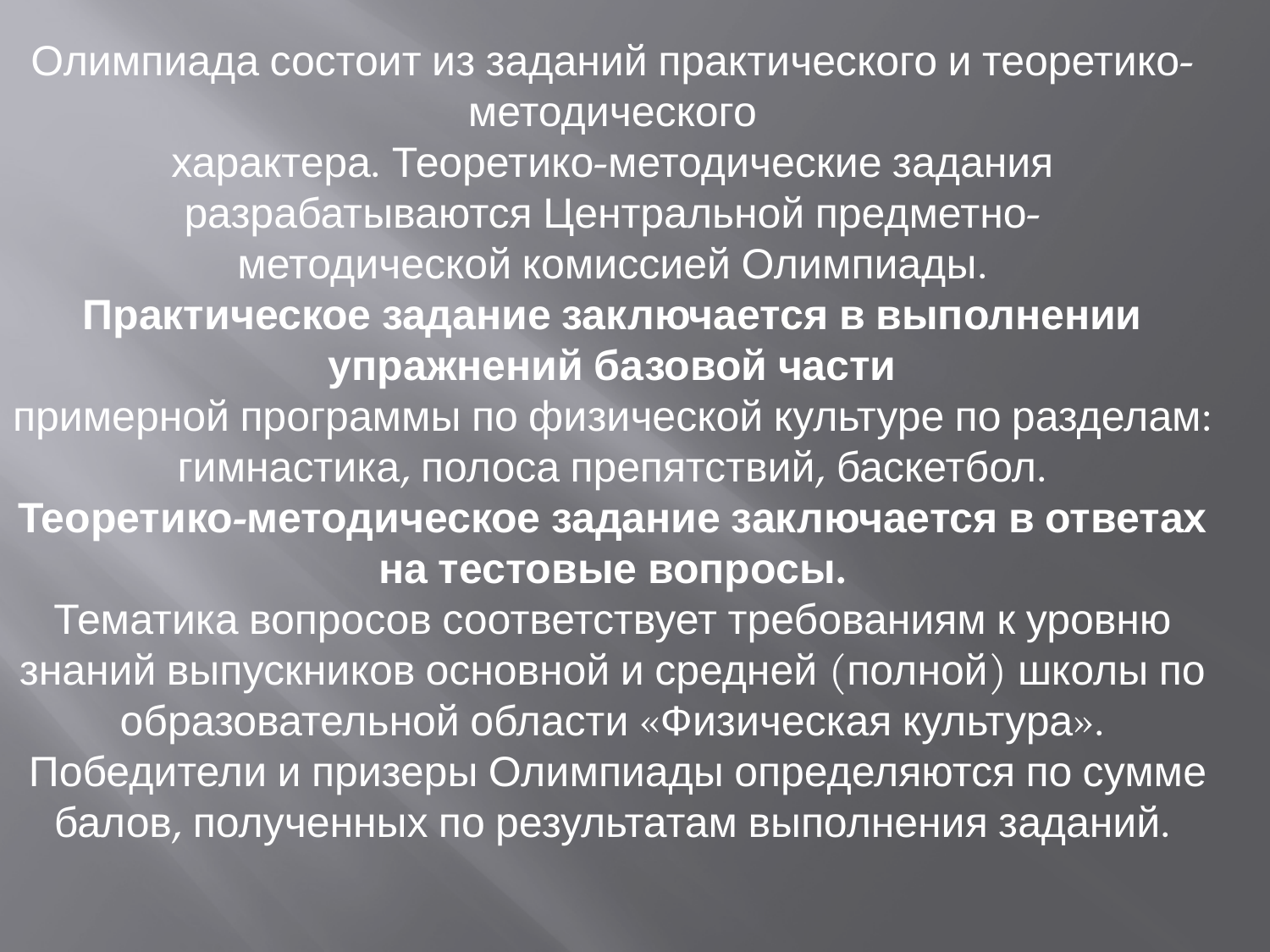

Олимпиада состоит из заданий практического и теоретико-методического
характера. Теоретико-методические задания разрабатываются Центральной предметно-
методической комиссией Олимпиады.
Практическое задание заключается в выполнении упражнений базовой части
примерной программы по физической культуре по разделам: гимнастика, полоса препятствий, баскетбол.
Теоретико-методическое задание заключается в ответах на тестовые вопросы.
Тематика вопросов соответствует требованиям к уровню знаний выпускников основной и средней (полной) школы по образовательной области «Физическая культура».
 Победители и призеры Олимпиады определяются по сумме балов, полученных по результатам выполнения заданий.